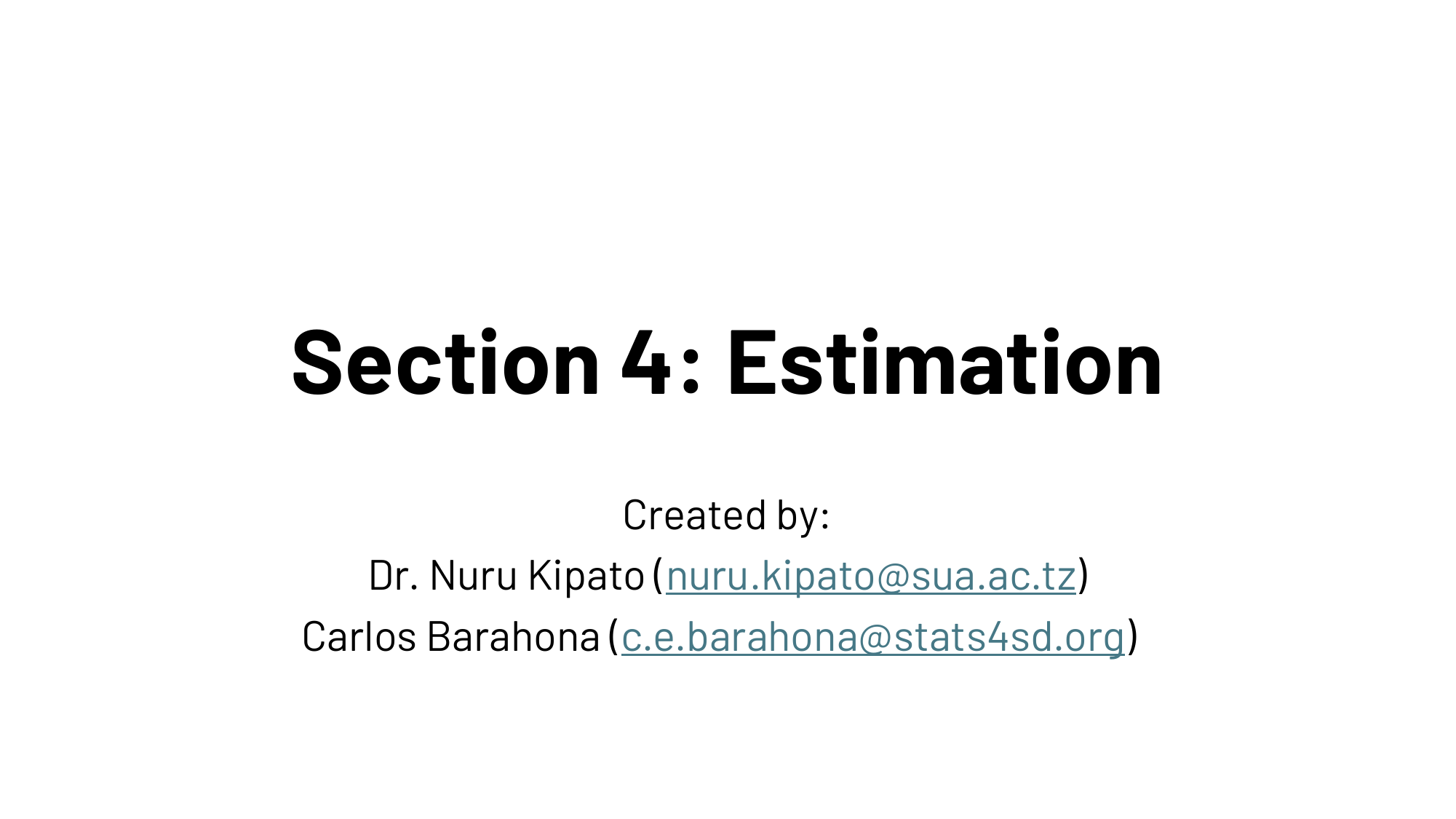

# Section 4: Estimation
Created by:
Dr. Nuru Kipato (nuru.kipato@sua.ac.tz)
Carlos Barahona (c.e.barahona@stats4sd.org)